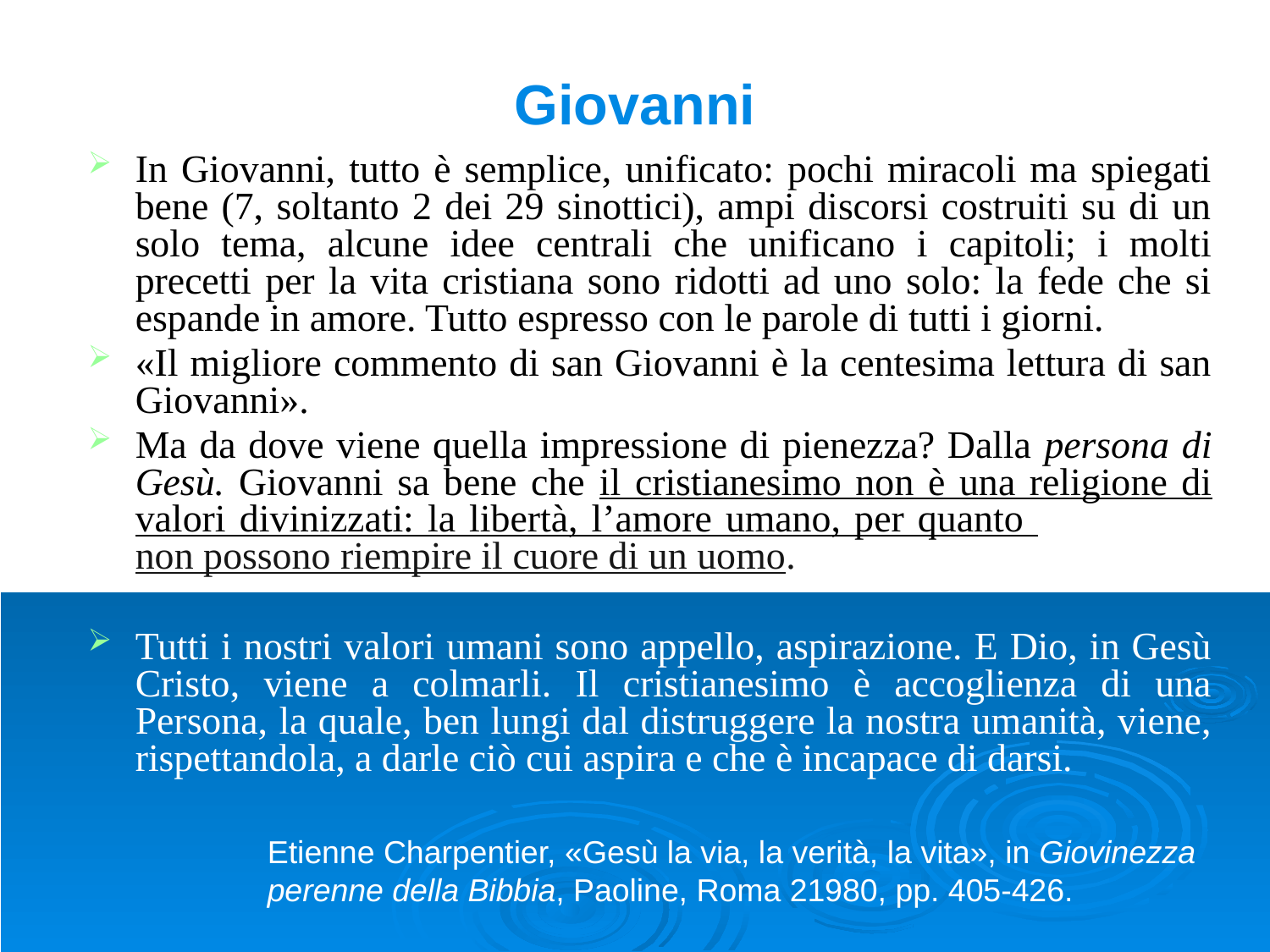

# Giovanni
In Giovanni, tutto è semplice, unificato: pochi miracoli ma spiegati bene (7, soltanto 2 dei 29 sinottici), ampi discorsi costruiti su di un solo tema, alcune idee centrali che unificano i capitoli; i molti precetti per la vita cristiana sono ridotti ad uno solo: la fede che si espande in amore. Tutto espresso con le parole di tutti i giorni.
«Il migliore commento di san Giovanni è la centesima lettura di san Giovanni».
Ma da dove viene quella impressione di pienezza? Dalla persona di Gesù. Giovanni sa bene che il cristianesimo non è una religione di valori divinizzati: la libertà, l’amore umano, per quanto belli siano, non possono riempire il cuore di un uomo.

Tutti i nostri valori umani sono appello, aspirazione. E Dio, in Gesù Cristo, viene a colmarli. Il cristianesimo è accoglienza di una Persona, la quale, ben lungi dal distruggere la nostra umanità, viene, rispettandola, a darle ciò cui aspira e che è incapace di darsi.

Etienne Charpentier, «Gesù la via, la verità, la vita», in Giovinezza perenne della Bibbia, Paoline, Roma 21980, pp. 405-426.